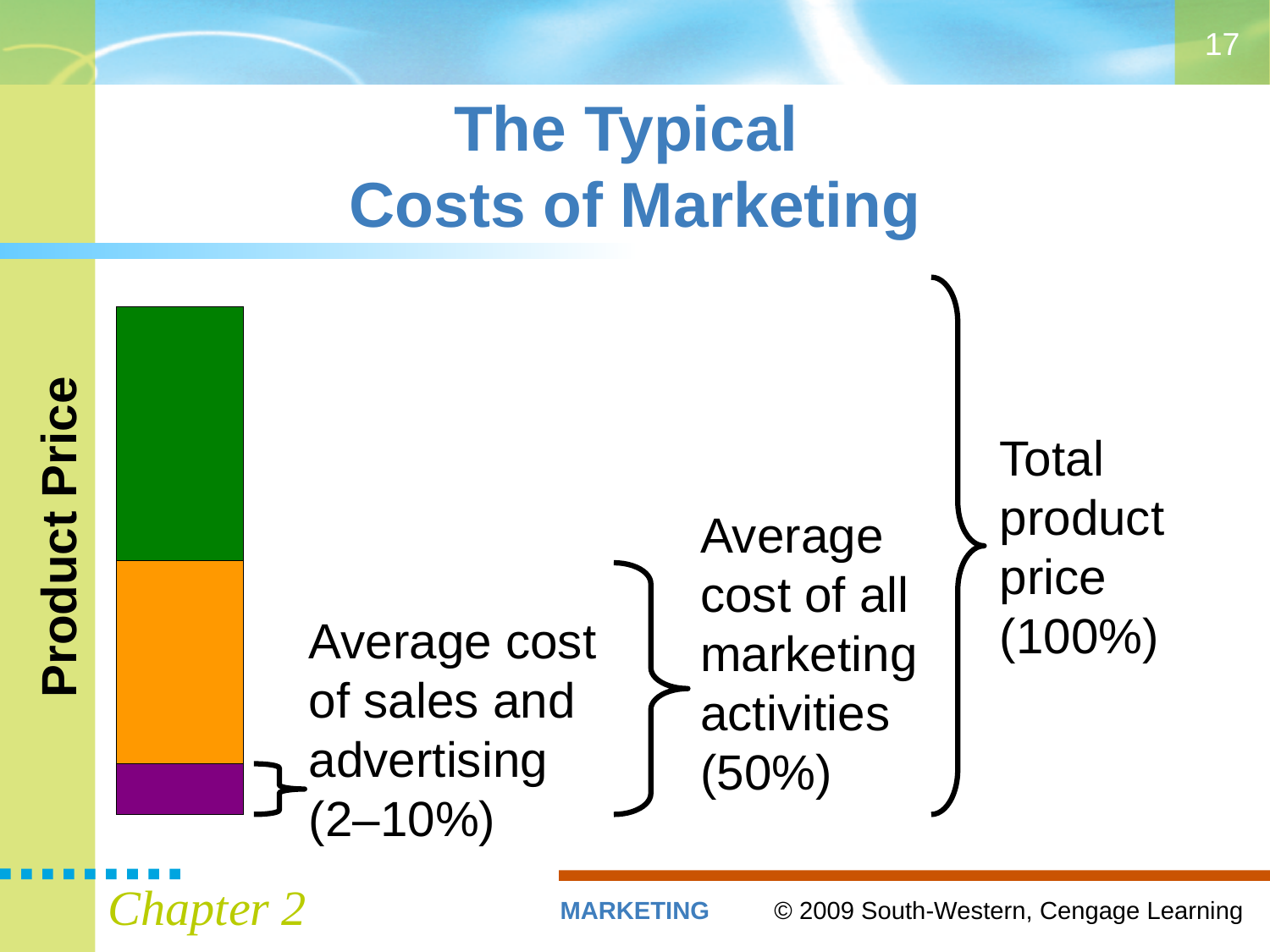

17
# The Typical Costs of Marketing

Total product price (100%)

Product Price
Average cost of all marketing activities (50%)

Average cost of sales and advertising (2–10%)

Chapter 2